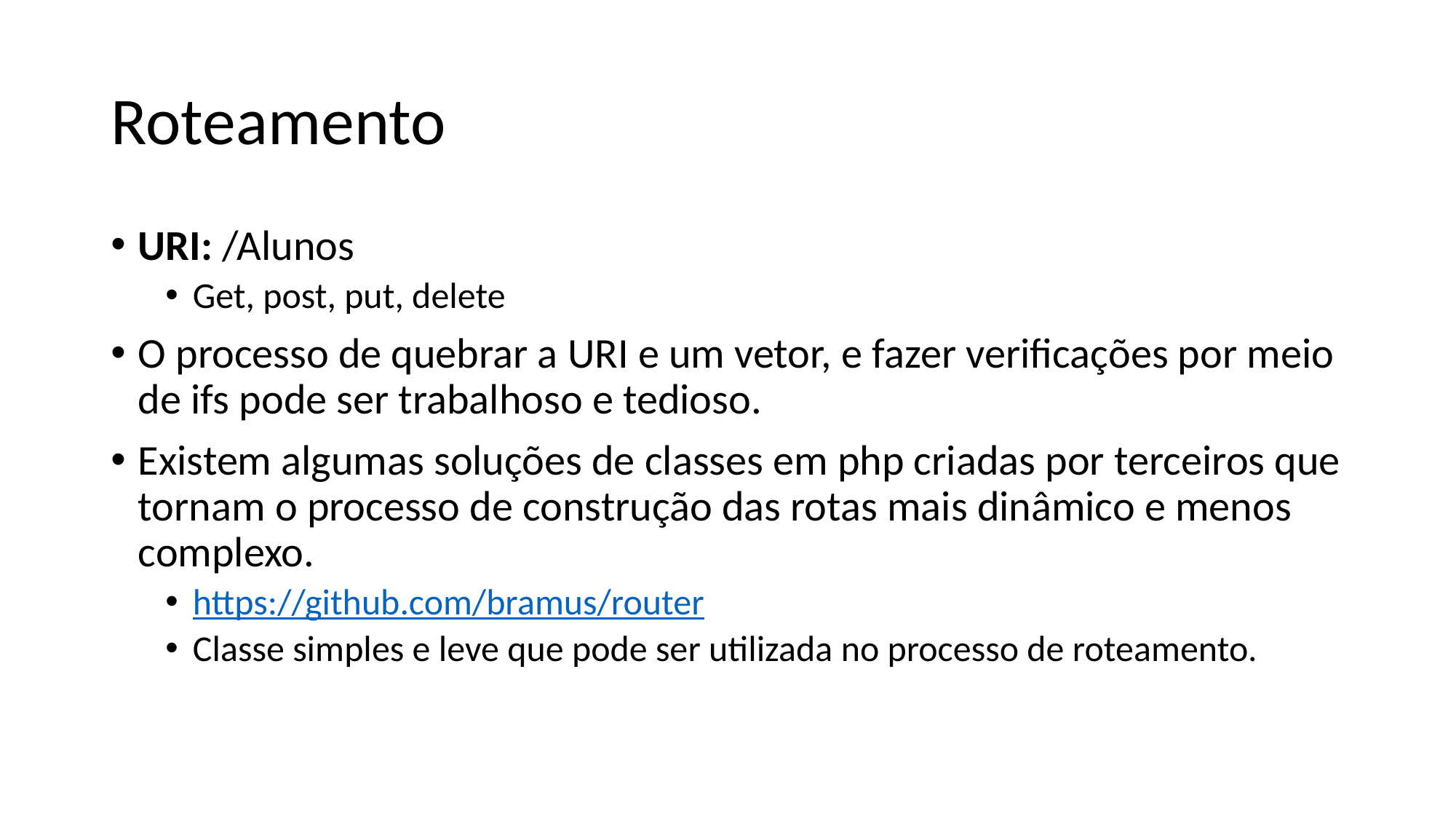

# Roteamento
URI: /Alunos
Get, post, put, delete
O processo de quebrar a URI e um vetor, e fazer verificações por meio de ifs pode ser trabalhoso e tedioso.
Existem algumas soluções de classes em php criadas por terceiros que tornam o processo de construção das rotas mais dinâmico e menos complexo.
https://github.com/bramus/router
Classe simples e leve que pode ser utilizada no processo de roteamento.